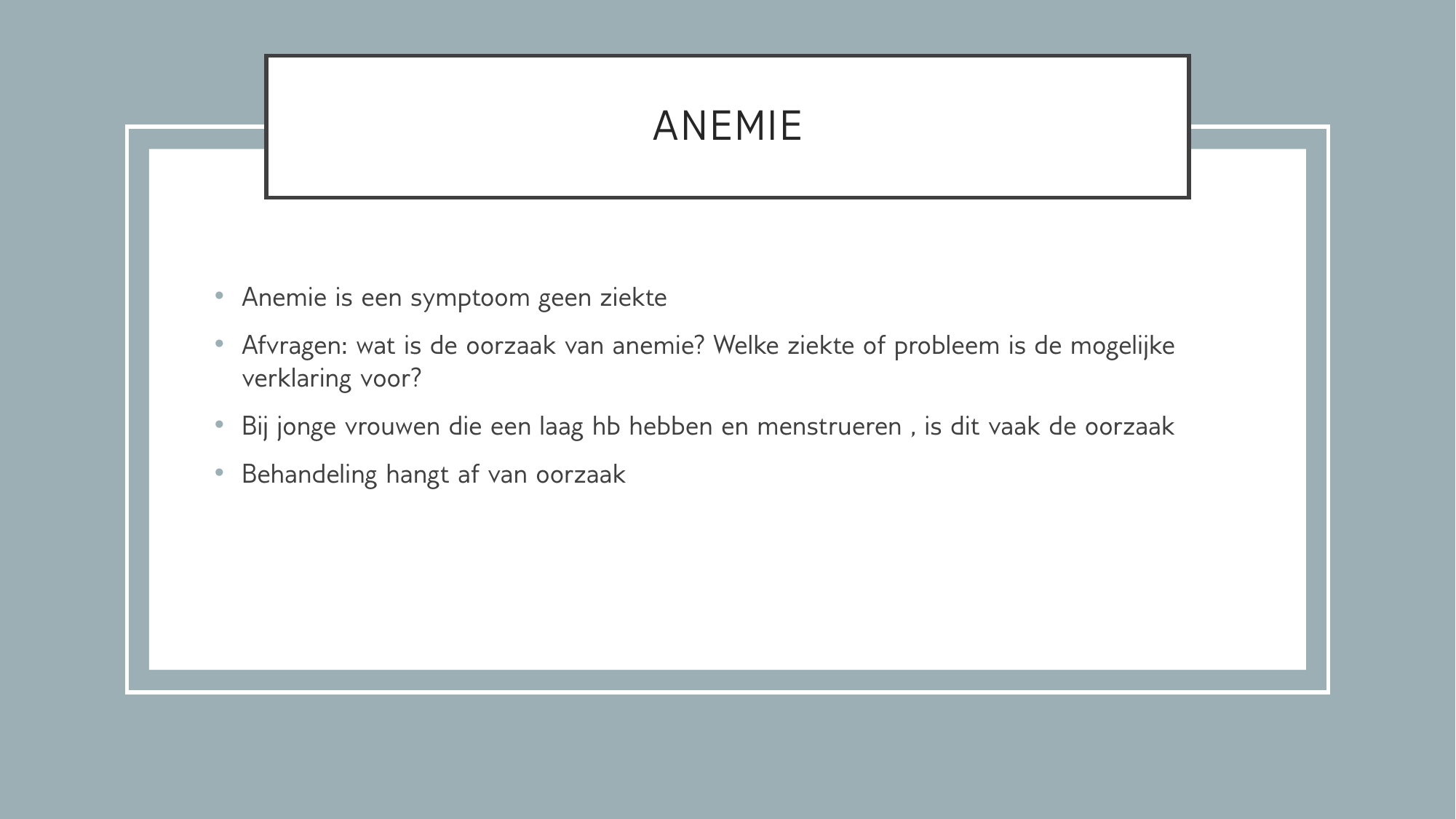

# Anemie

Anemie is een symptoom geen ziekte
Afvragen: wat is de oorzaak van anemie? Welke ziekte of probleem is de mogelijke verklaring voor?
Bij jonge vrouwen die een laag hb hebben en menstrueren , is dit vaak de oorzaak
Behandeling hangt af van oorzaak